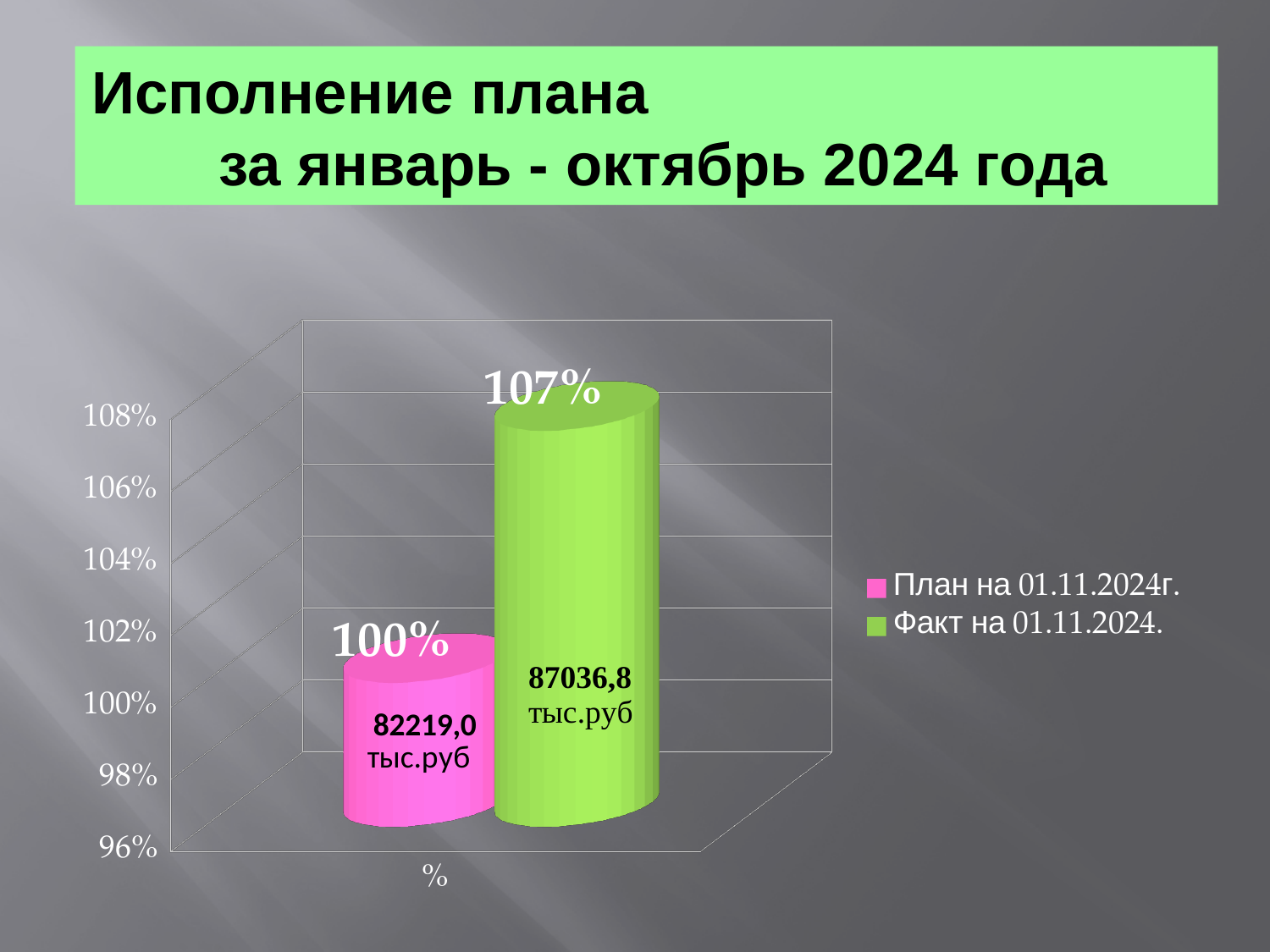

# Исполнение плана                                    за январь - октябрь 2024 года

[unsupported chart]